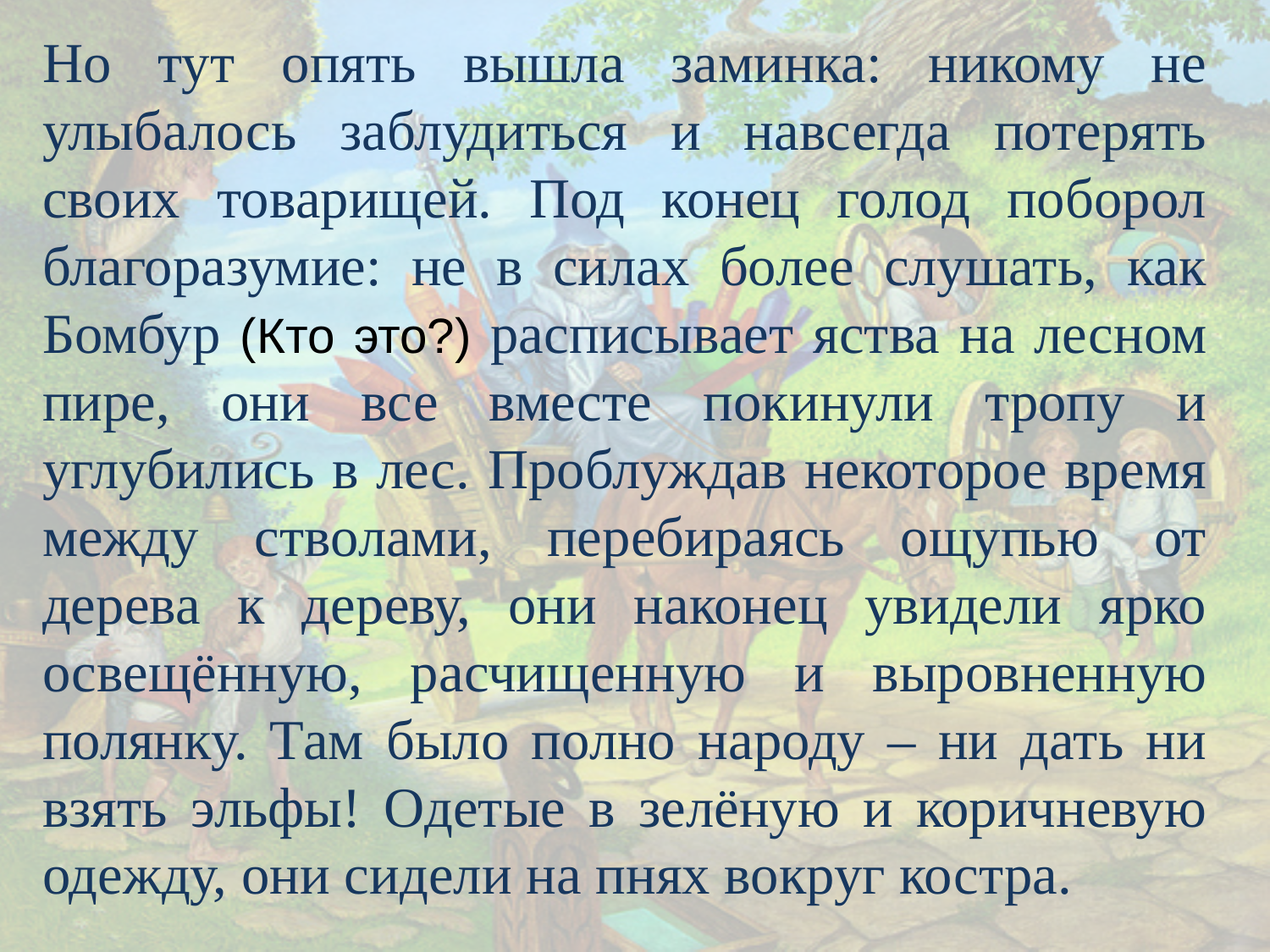

Но тут опять вышла заминка: никому не улыбалось заблудиться и навсегда потерять своих товарищей. Под конец голод поборол благоразумие: не в силах более слушать, как Бомбур (Кто это?) расписывает яства на лесном пире, они все вместе покинули тропу и углубились в лес. Проблуждав некоторое время между стволами, перебираясь ощупью от дерева к дереву, они наконец увидели ярко освещённую, расчищенную и выровненную полянку. Там было полно народу – ни дать ни взять эльфы! Одетые в зелёную и коричневую одежду, они сидели на пнях вокруг костра.